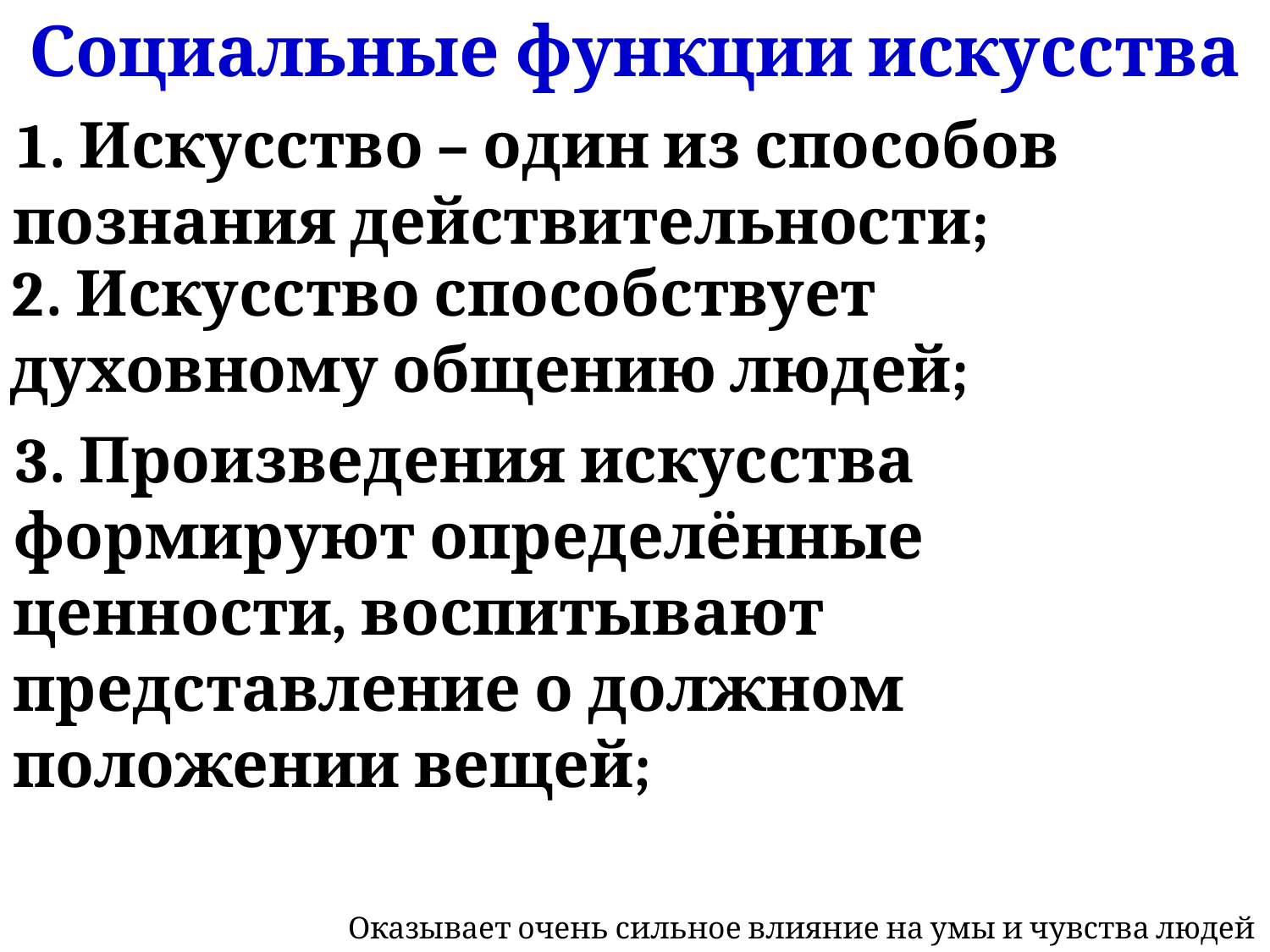

Социальные функции искусства
1. Искусство – один из способов познания действительности;
2. Искусство способствует духовному общению людей;
3. Произведения искусства формируют определённые ценности, воспитывают представление о должном положении вещей;
Оказывает очень сильное влияние на умы и чувства людей